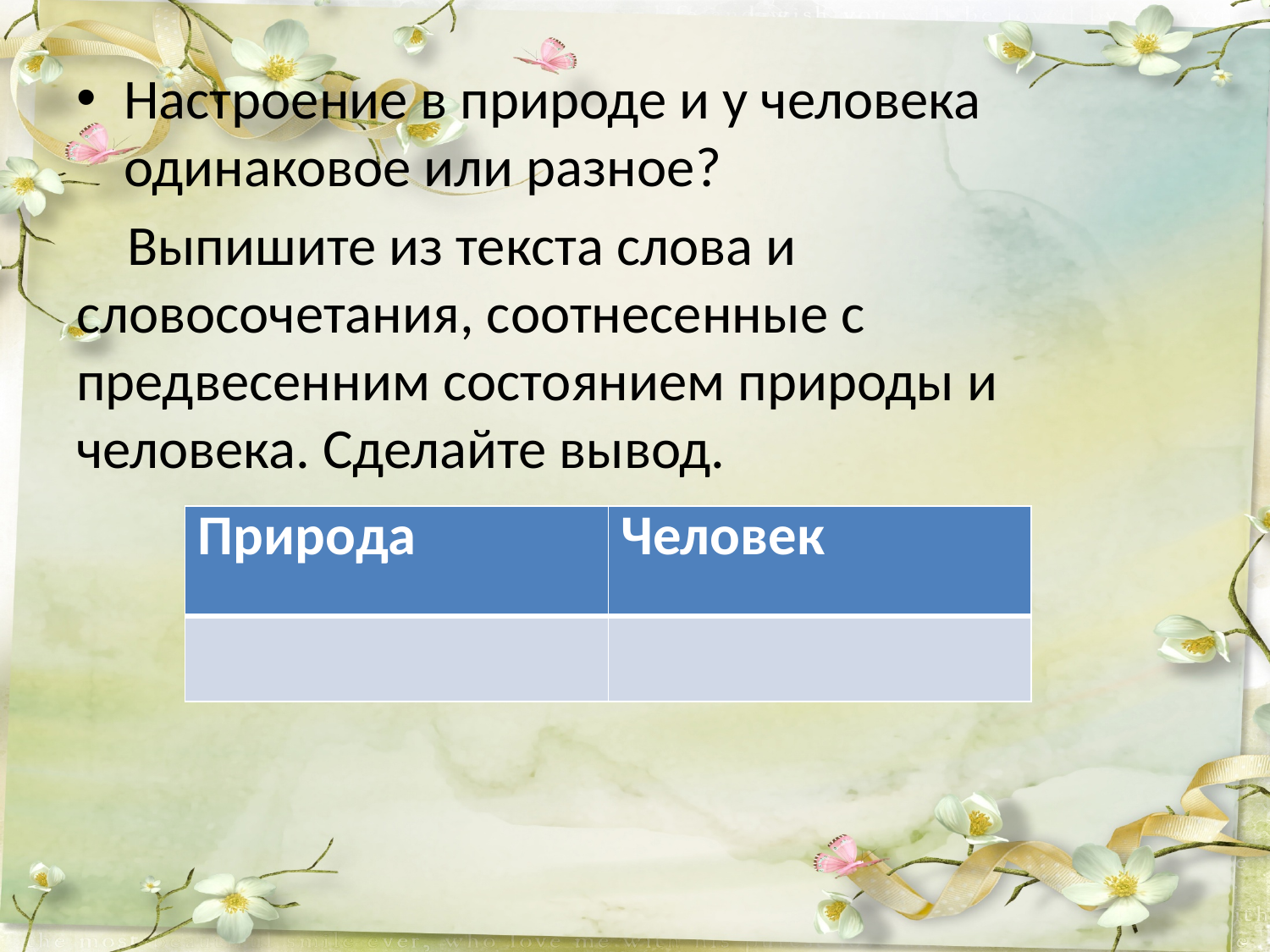

Настроение в природе и у человека одинаковое или разное?
    Выпишите из текста слова и словосочетания, соотнесенные с предвесенним состоянием природы и человека. Сделайте вывод.

| Природа | Человек |
| --- | --- |
|  |  |